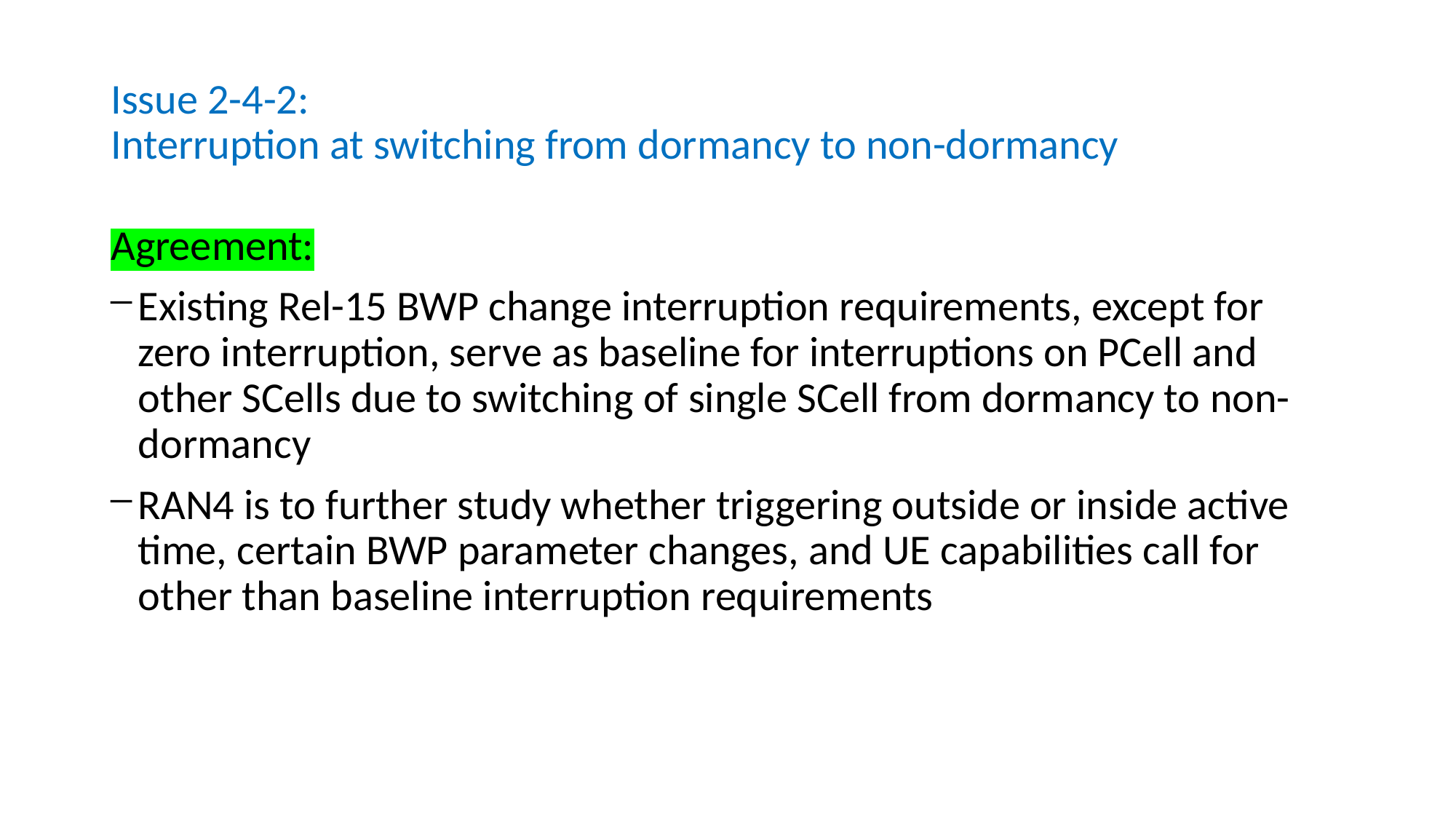

# Issue 2-4-2: Interruption at switching from dormancy to non-dormancy
Agreement:
Existing Rel-15 BWP change interruption requirements, except for zero interruption, serve as baseline for interruptions on PCell and other SCells due to switching of single SCell from dormancy to non-dormancy
RAN4 is to further study whether triggering outside or inside active time, certain BWP parameter changes, and UE capabilities call for other than baseline interruption requirements